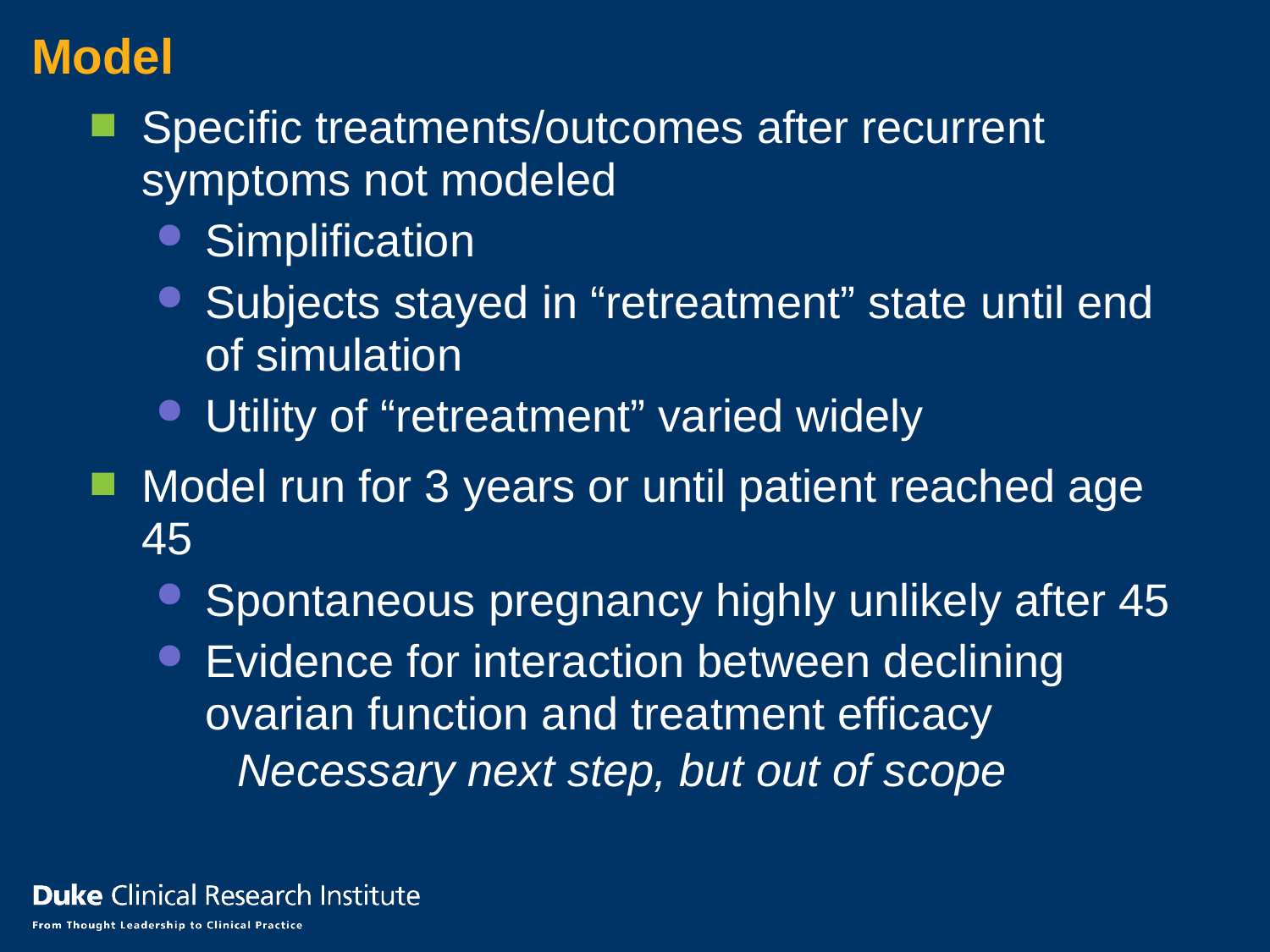

# Model
Specific treatments/outcomes after recurrent symptoms not modeled
Simplification
Subjects stayed in “retreatment” state until end of simulation
Utility of “retreatment” varied widely
Model run for 3 years or until patient reached age 45
Spontaneous pregnancy highly unlikely after 45
Evidence for interaction between declining ovarian function and treatment efficacy
Necessary next step, but out of scope